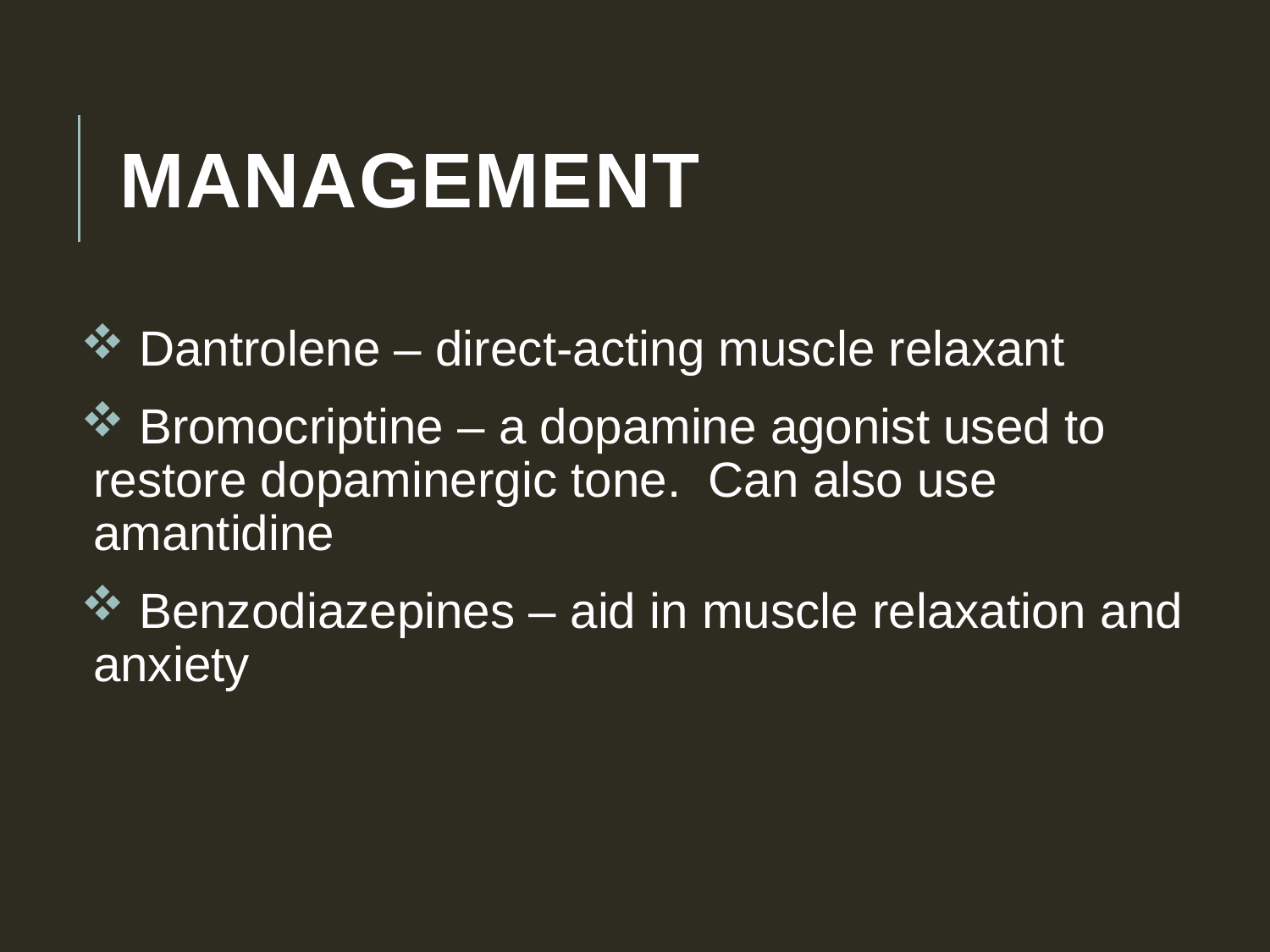

# Management
 Dantrolene – direct-acting muscle relaxant
 Bromocriptine – a dopamine agonist used to restore dopaminergic tone.  Can also use amantidine
 Benzodiazepines – aid in muscle relaxation and anxiety